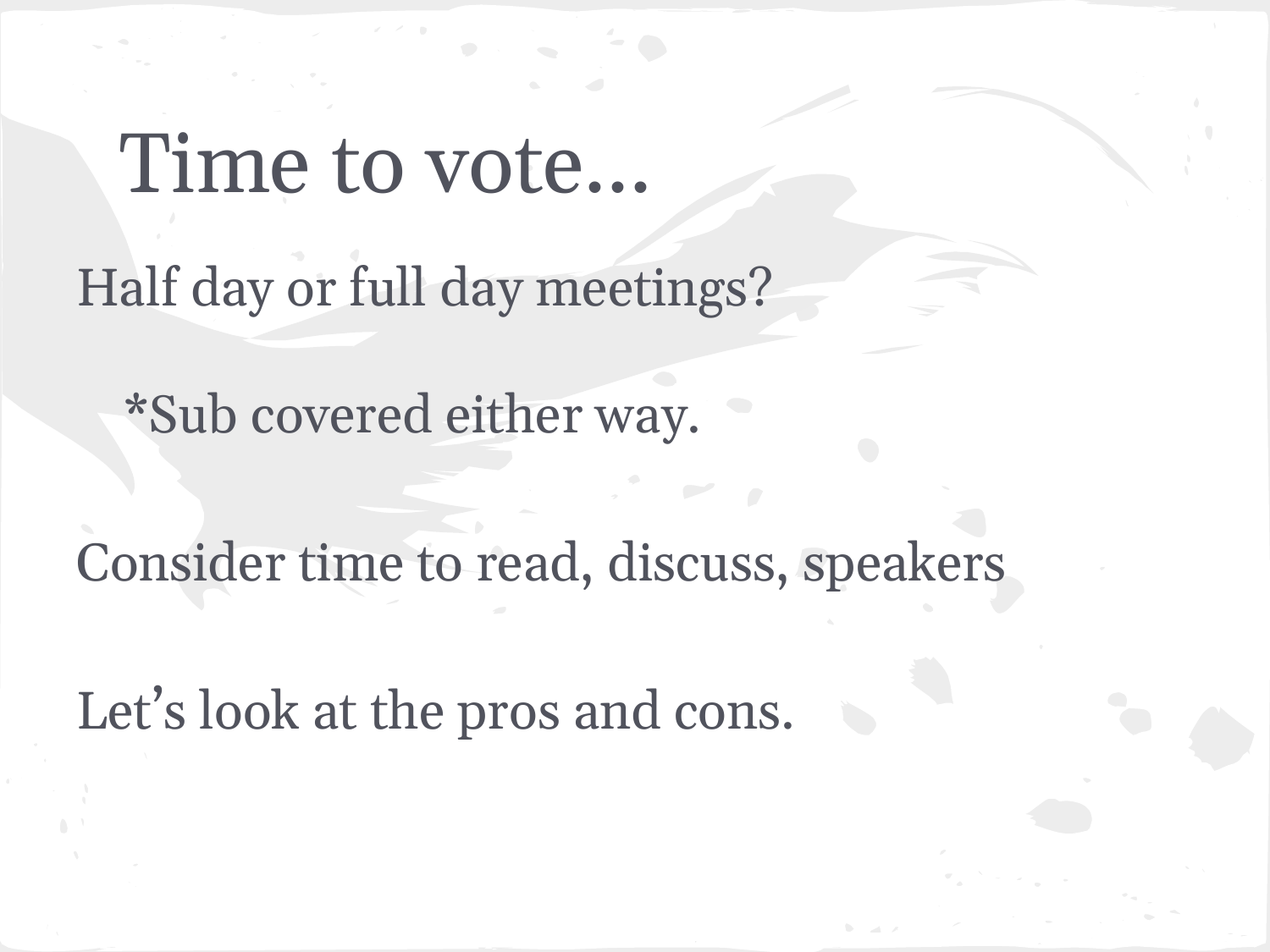

# Time to vote...
Half day or full day meetings?
*Sub covered either way.

Consider time to read, discuss, speakers

Let’s look at the pros and cons.